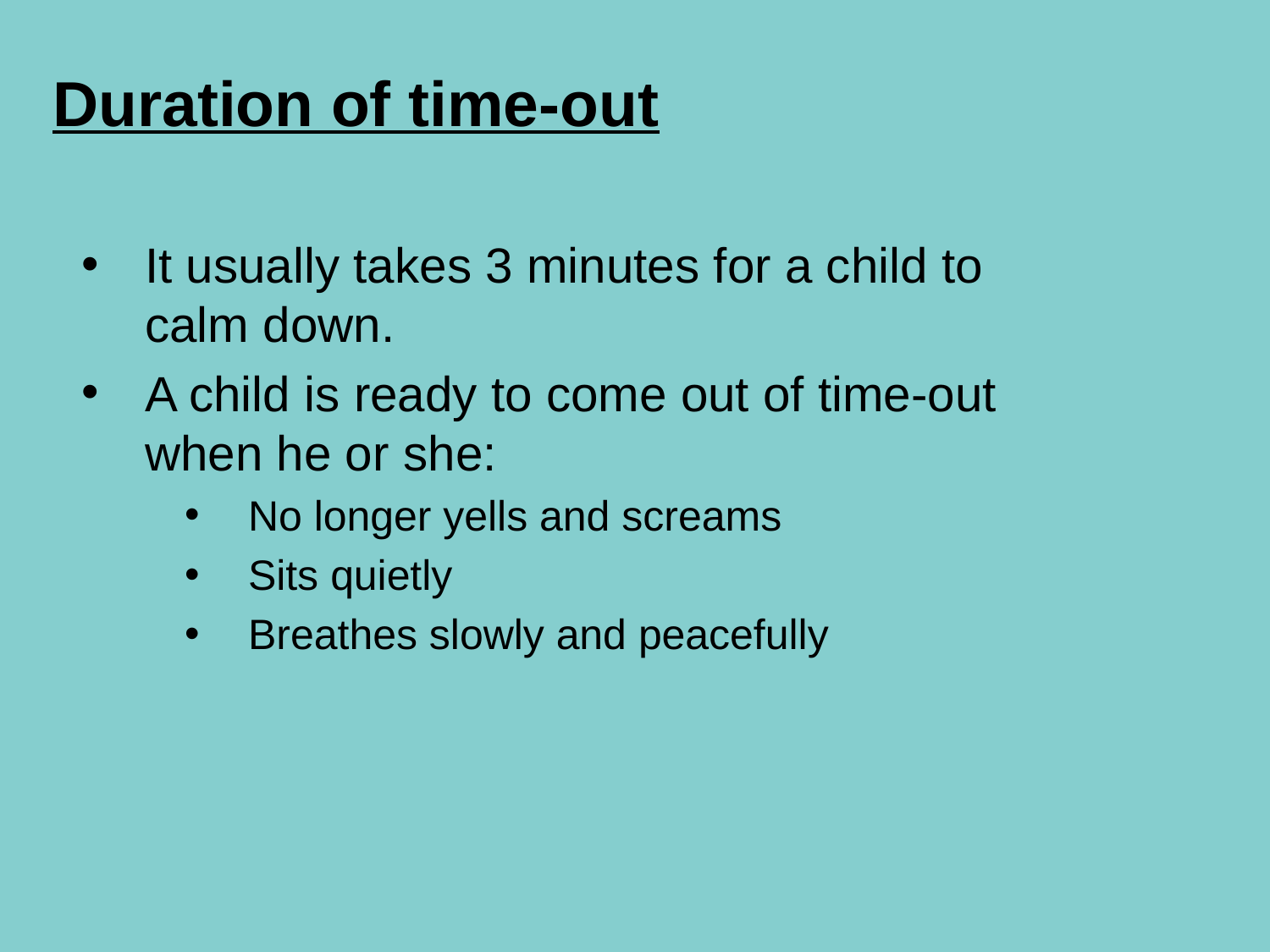

# Duration of time-out
It usually takes 3 minutes for a child to calm down.
A child is ready to come out of time-out when he or she:
No longer yells and screams
Sits quietly
Breathes slowly and peacefully